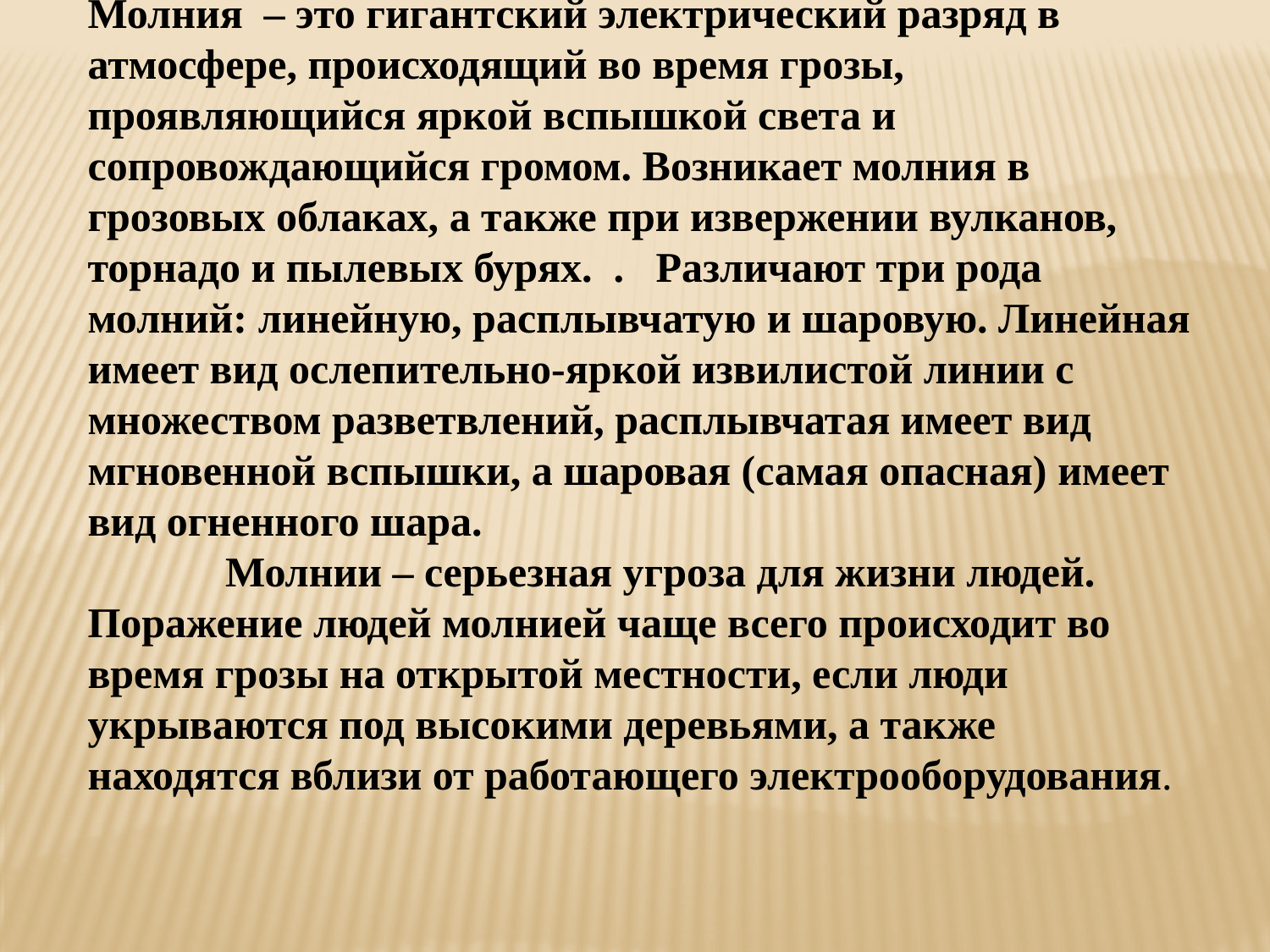

Молния  – это гигантский электрический разряд в атмосфере, происходящий во время грозы, проявляющийся яркой вспышкой света и сопровождающийся громом. Возникает молния в грозовых облаках, а также при извержении вулканов, торнадо и пылевых бурях.  .   Различают три рода молний: линейную, расплывчатую и шаровую. Линейная имеет вид ослепительно-яркой извилистой линии с множеством разветвлений, расплывчатая имеет вид мгновенной вспышки, а шаровая (самая опасная) имеет вид огненного шара.
         	 Молнии – серьезная угроза для жизни людей. Поражение людей молнией чаще всего происходит во время грозы на открытой местности, если люди укрываются под высокими деревьями, а также находятся вблизи от работающего электрооборудования.